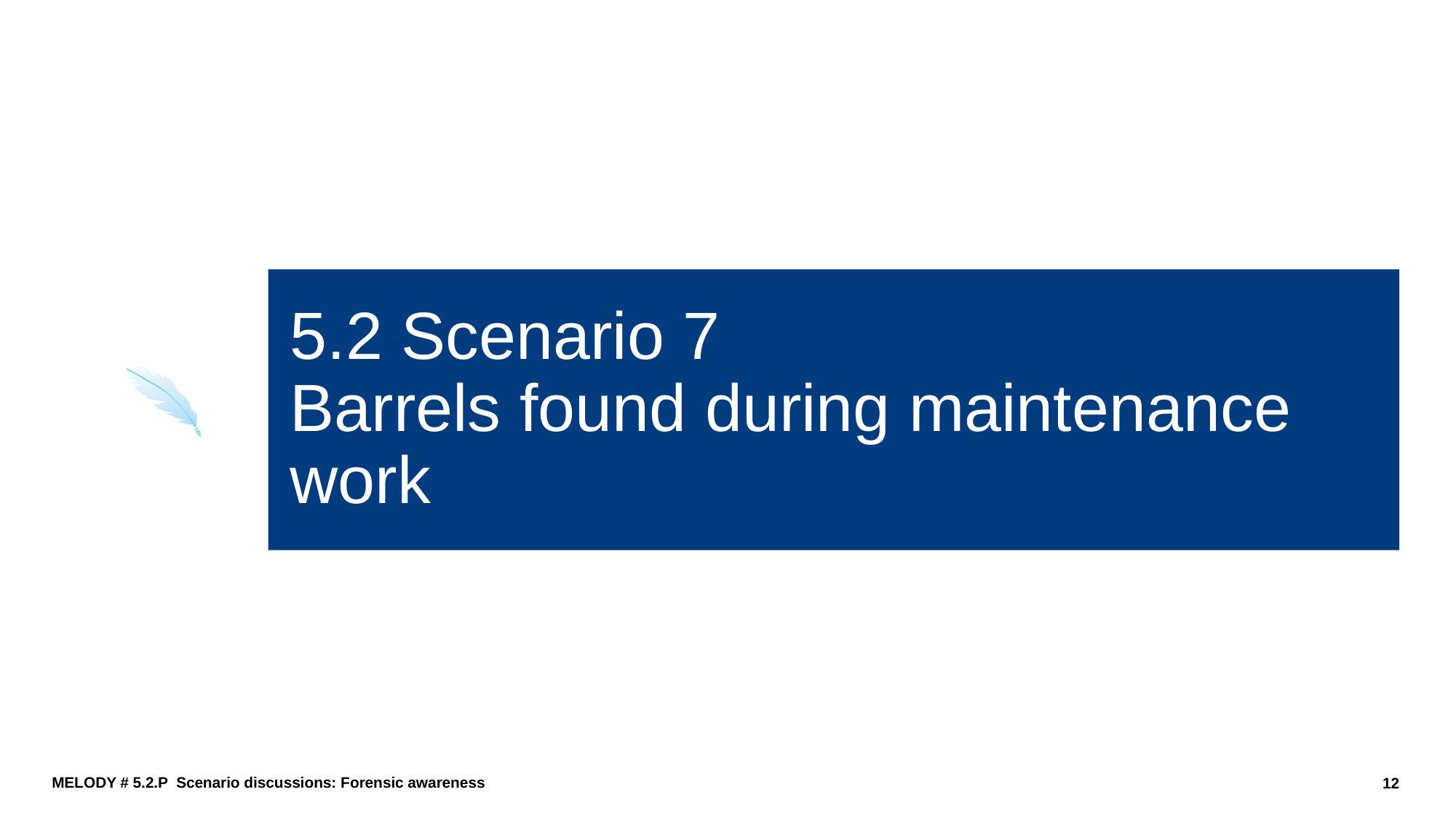

# 5.2 Scenario 7 Barrels found during maintenance work
MELODY # 5.2.P  Scenario discussions: Forensic awareness
12